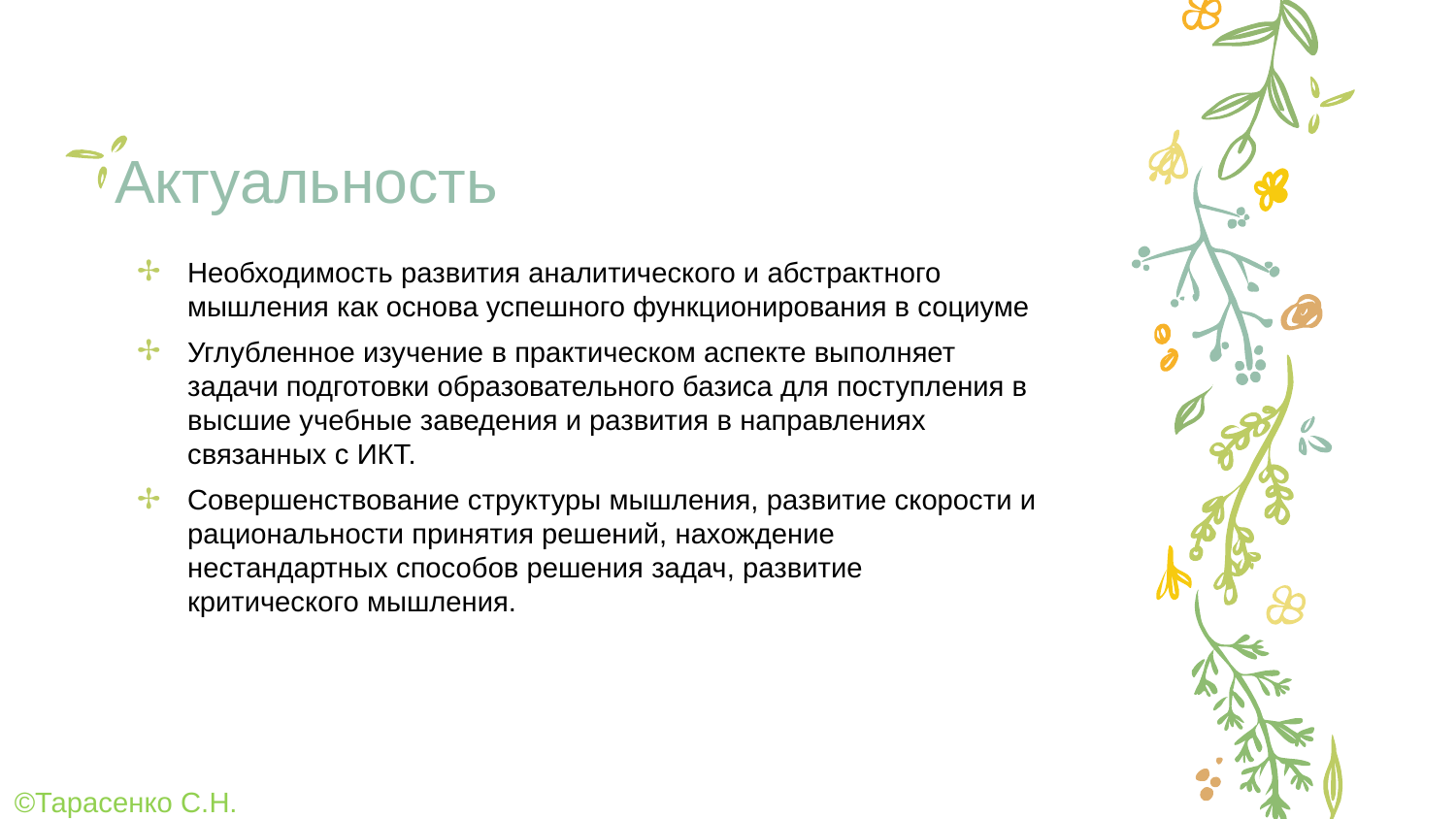

Актуальность
Необходимость развития аналитического и абстрактного мышления как основа успешного функционирования в социуме
Углубленное изучение в практическом аспекте выполняет задачи подготовки образовательного базиса для поступления в высшие учебные заведения и развития в направлениях связанных с ИКТ.
Совершенствование структуры мышления, развитие скорости и рациональности принятия решений, нахождение нестандартных способов решения задач, развитие критического мышления.